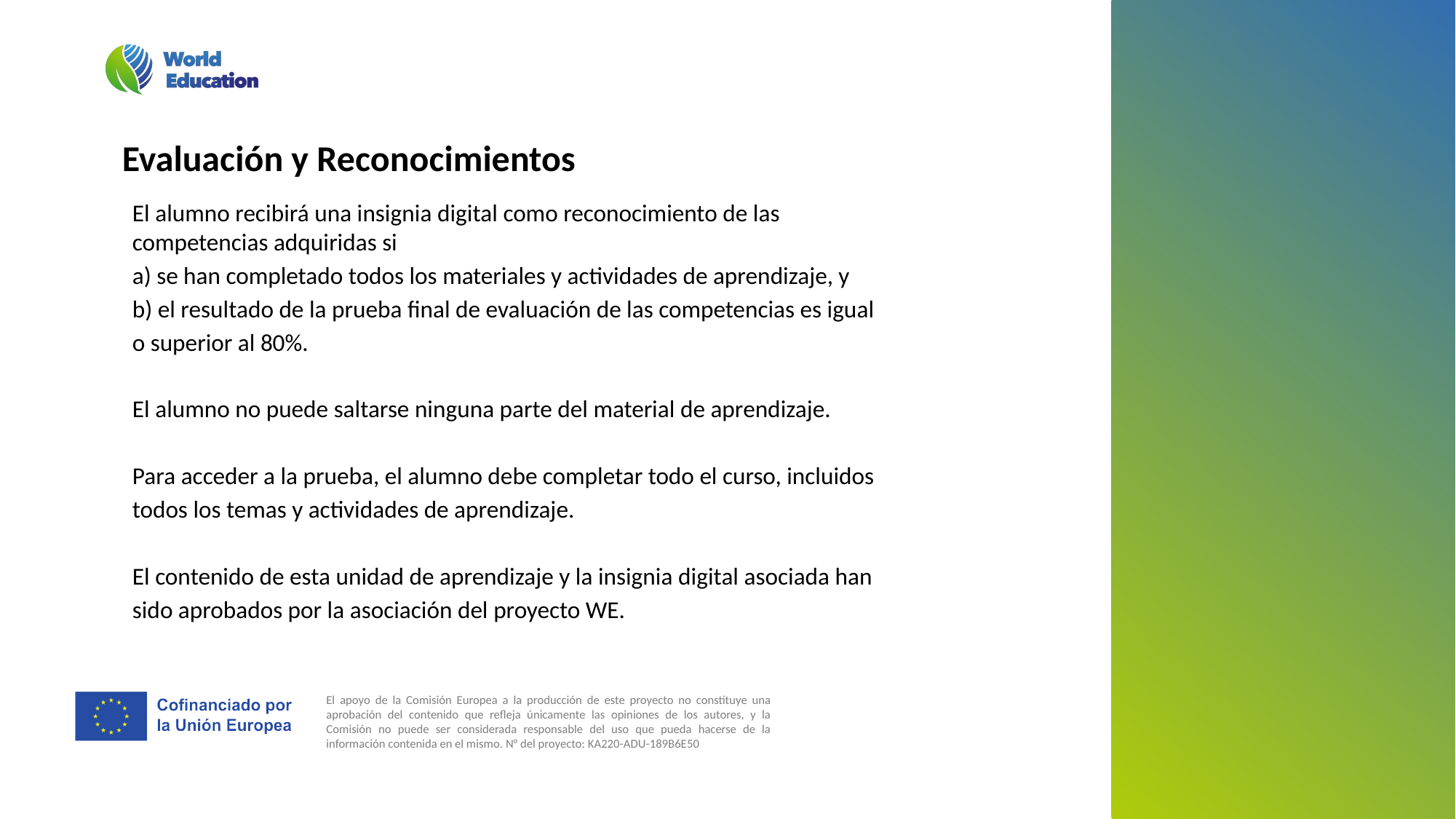

Evaluación y Reconocimientos
El alumno recibirá una insignia digital como reconocimiento de las competencias adquiridas si
a) se han completado todos los materiales y actividades de aprendizaje, y
b) el resultado de la prueba final de evaluación de las competencias es igual o superior al 80%.

El alumno no puede saltarse ninguna parte del material de aprendizaje.

Para acceder a la prueba, el alumno debe completar todo el curso, incluidos todos los temas y actividades de aprendizaje.

El contenido de esta unidad de aprendizaje y la insignia digital asociada han sido aprobados por la asociación del proyecto WE.